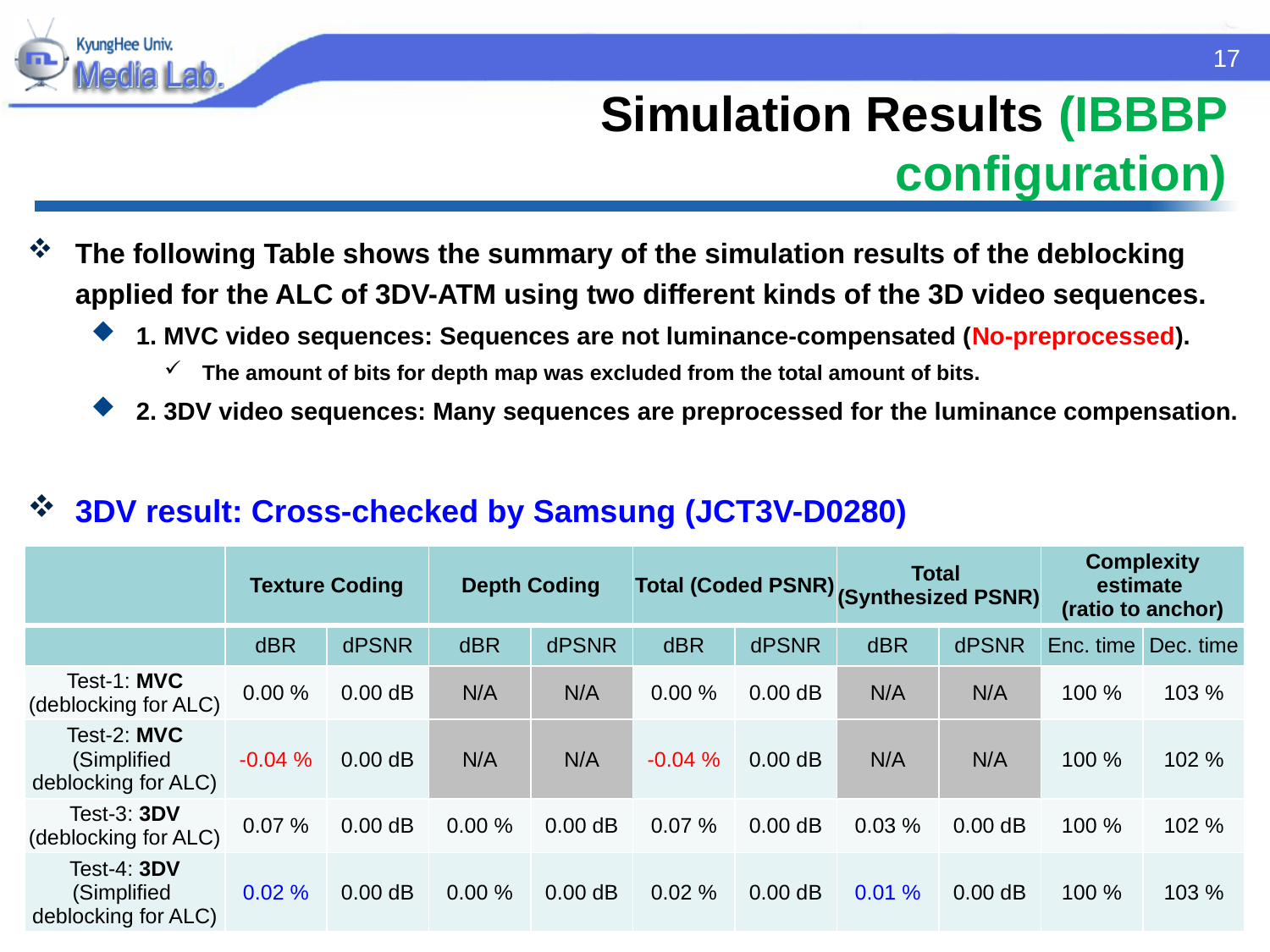

17
# Simulation Results (IBBBP configuration)
The following Table shows the summary of the simulation results of the deblocking applied for the ALC of 3DV-ATM using two different kinds of the 3D video sequences.
1. MVC video sequences: Sequences are not luminance-compensated (No-preprocessed).
The amount of bits for depth map was excluded from the total amount of bits.
2. 3DV video sequences: Many sequences are preprocessed for the luminance compensation.

3DV result: Cross-checked by Samsung (JCT3V-D0280)
|  | Texture Coding |  | Depth Coding |  | Total (Coded PSNR) |  | Total (Synthesized PSNR) |  | Complexity estimate (ratio to anchor) |  |
| --- | --- | --- | --- | --- | --- | --- | --- | --- | --- | --- |
|  | dBR | dPSNR | dBR | dPSNR | dBR | dPSNR | dBR | dPSNR | Enc. time | Dec. time |
| Test-1: MVC (deblocking for ALC) | 0.00 % | 0.00 dB | N/A | N/A | 0.00 % | 0.00 dB | N/A | N/A | 100 % | 103 % |
| Test-2: MVC (Simplified deblocking for ALC) | -0.04 % | 0.00 dB | N/A | N/A | -0.04 % | 0.00 dB | N/A | N/A | 100 % | 102 % |
| Test-3: 3DV (deblocking for ALC) | 0.07 % | 0.00 dB | 0.00 % | 0.00 dB | 0.07 % | 0.00 dB | 0.03 % | 0.00 dB | 100 % | 102 % |
| Test-4: 3DV (Simplified deblocking for ALC) | 0.02 % | 0.00 dB | 0.00 % | 0.00 dB | 0.02 % | 0.00 dB | 0.01 % | 0.00 dB | 100 % | 103 % |